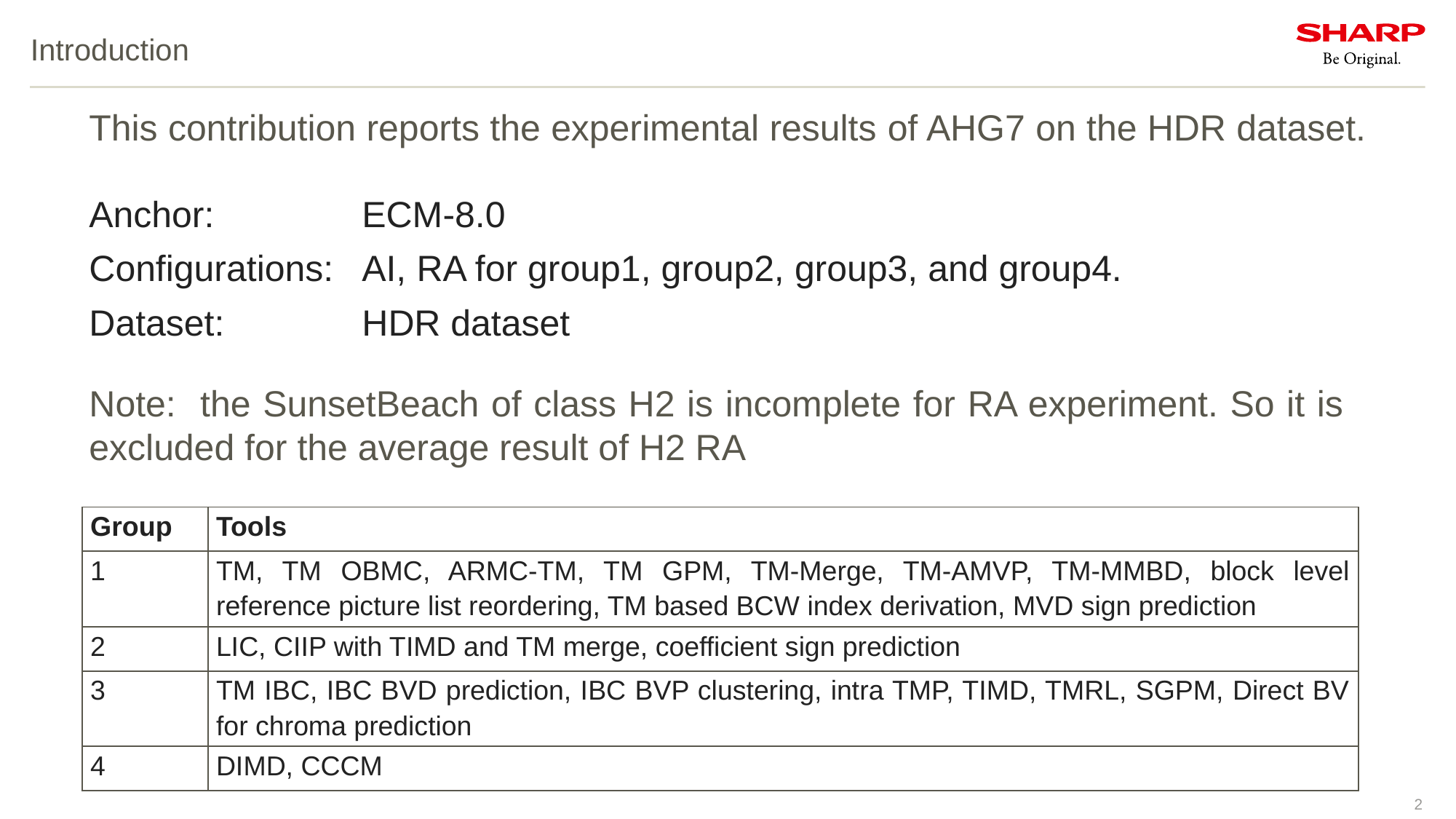

# Introduction
This contribution reports the experimental results of AHG7 on the HDR dataset.
Anchor: 						ECM-8.0
Configurations: 	AI, RA for group1, group2, group3, and group4.
Dataset: 					HDR dataset
Note: 	the SunsetBeach of class H2 is incomplete for RA experiment. So it is excluded for the average result of H2 RA
| Group | Tools |
| --- | --- |
| 1 | TM, TM OBMC, ARMC-TM, TM GPM, TM-Merge, TM-AMVP, TM-MMBD, block level reference picture list reordering, TM based BCW index derivation, MVD sign prediction |
| 2 | LIC, CIIP with TIMD and TM merge, coefficient sign prediction |
| 3 | TM IBC, IBC BVD prediction, IBC BVP clustering, intra TMP, TIMD, TMRL, SGPM, Direct BV for chroma prediction |
| 4 | DIMD, CCCM |
2